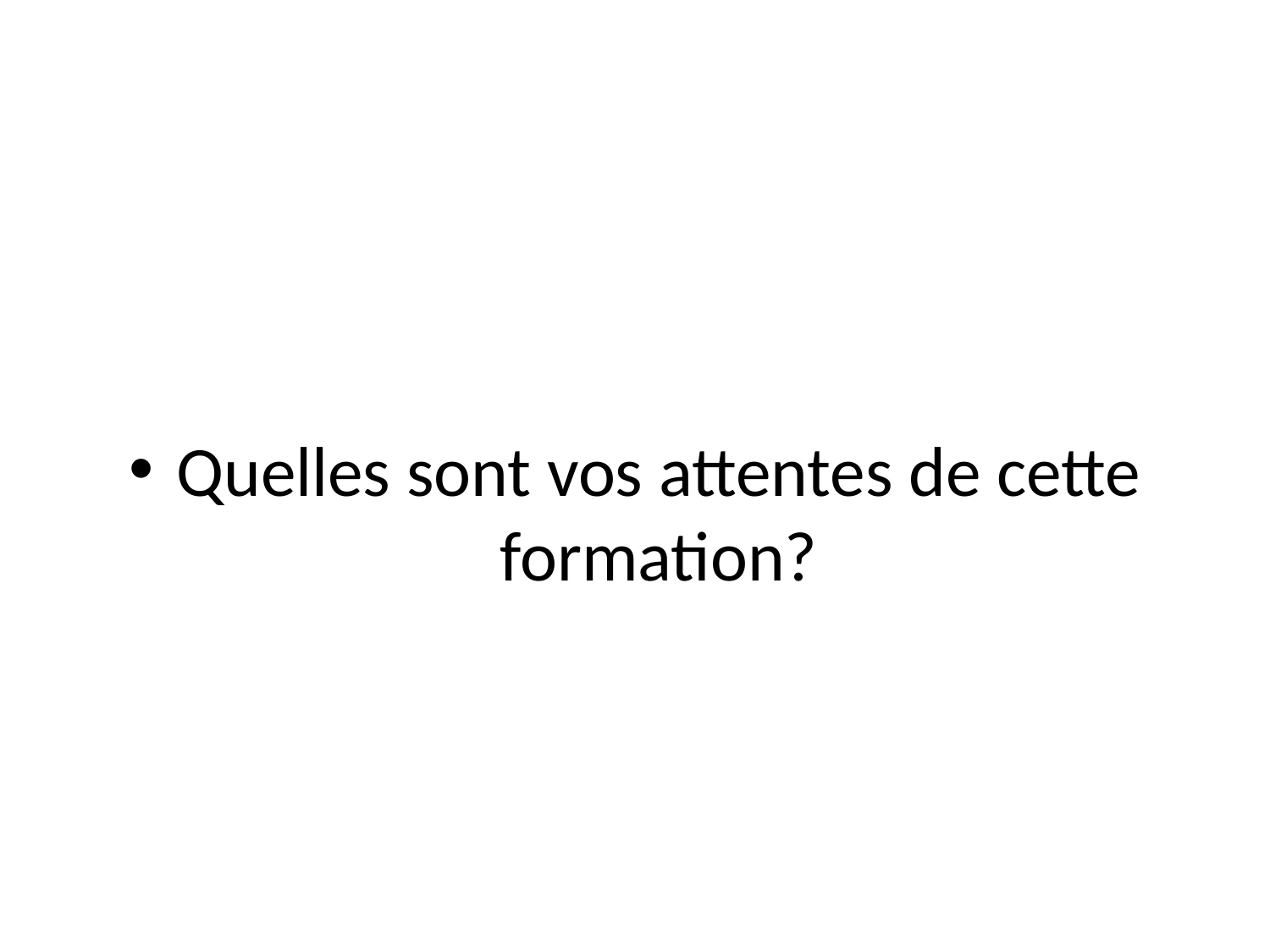

Quelles sont vos attentes de cette formation?